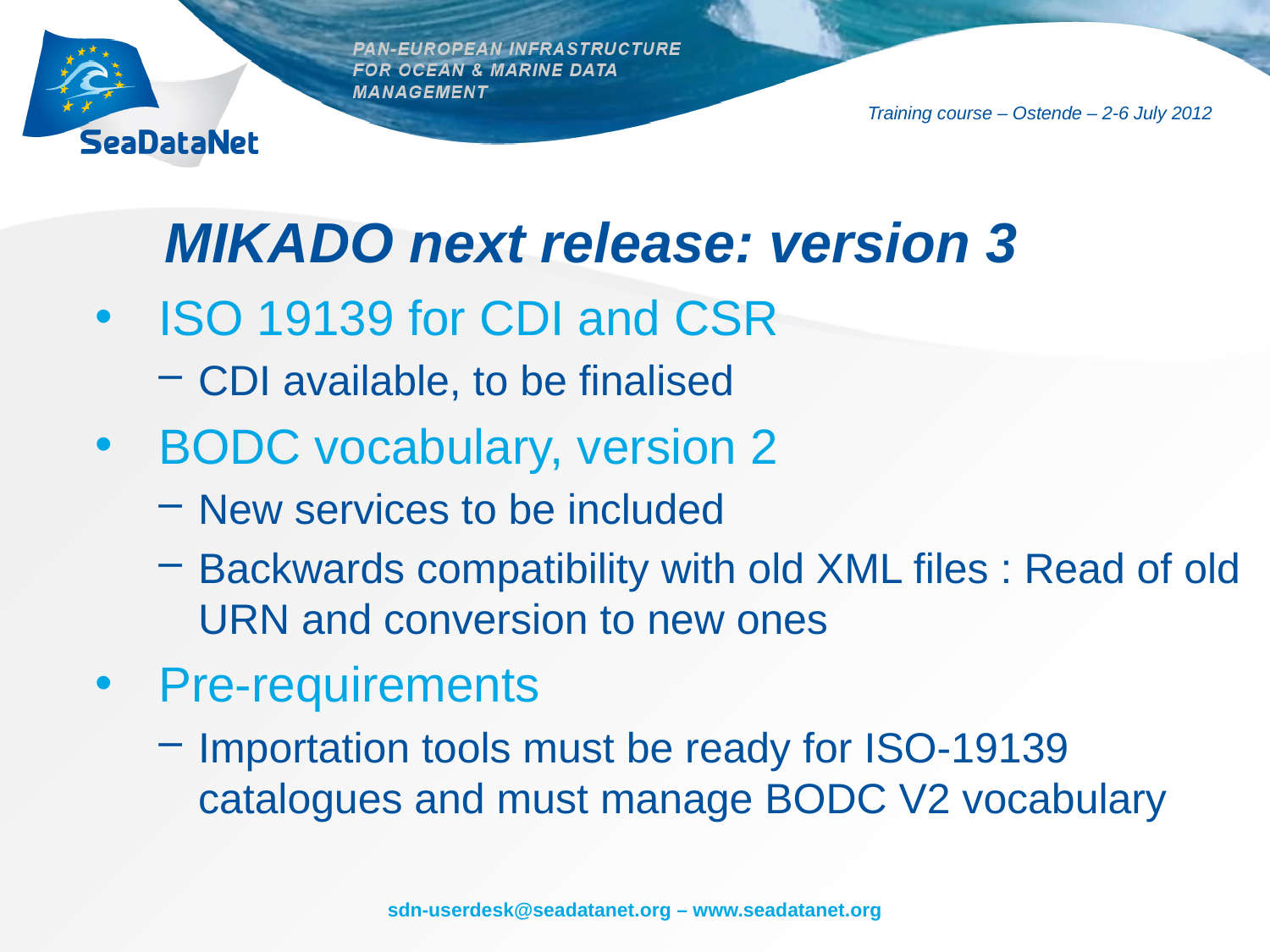

# MIKADO next release: version 3
ISO 19139 for CDI and CSR
CDI available, to be finalised
BODC vocabulary, version 2
New services to be included
Backwards compatibility with old XML files : Read of old URN and conversion to new ones
Pre-requirements
Importation tools must be ready for ISO-19139 catalogues and must manage BODC V2 vocabulary